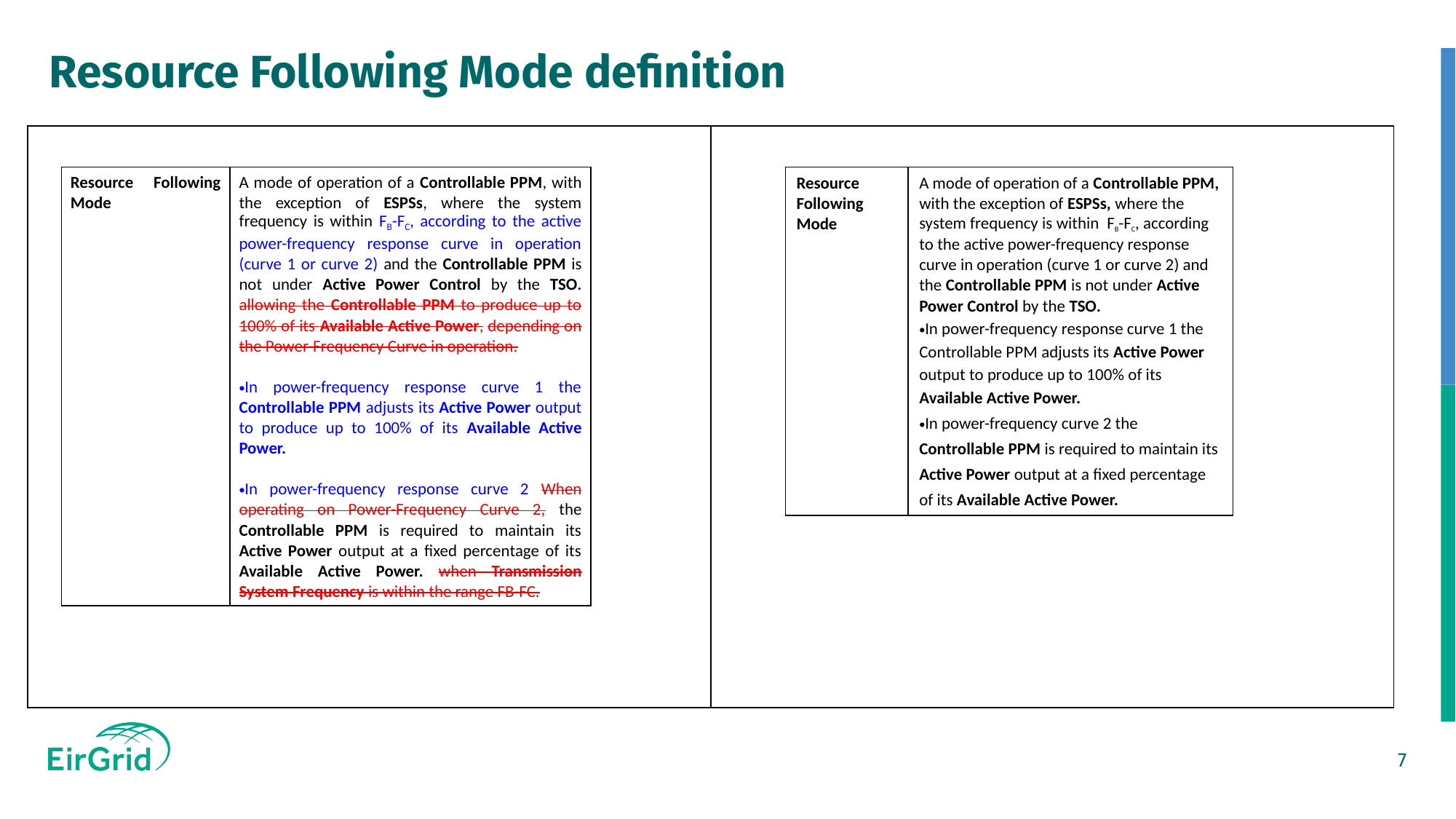

# Resource Following Mode definition
| x |  |
| --- | --- |
| Resource Following Mode | A mode of operation of a Controllable PPM, with the exception of ESPSs, where the system frequency is within FB-FC, according to the active power-frequency response curve in operation (curve 1 or curve 2) and the Controllable PPM is not under Active Power Control by the TSO. allowing the Controllable PPM to produce up to 100% of its Available Active Power, depending on the Power-Frequency Curve in operation.    In power-frequency response curve 1 the Controllable PPM adjusts its Active Power output to produce up to 100% of its Available Active Power.    In power-frequency response curve 2 When operating on Power-Frequency Curve 2, the Controllable PPM is required to maintain its Active Power output at a fixed percentage of its Available Active Power. when Transmission System Frequency is within the range FB-FC. |
| --- | --- |
| Resource Following Mode | A mode of operation of a Controllable PPM, with the exception of ESPSs, where the system frequency is within  FB-FC, according to the active power-frequency response curve in operation (curve 1 or curve 2) and the Controllable PPM is not under Active Power Control by the TSO.   In power-frequency response curve 1 the Controllable PPM adjusts its Active Power output to produce up to 100% of its Available Active Power.   In power-frequency curve 2 the Controllable PPM is required to maintain its Active Power output at a fixed percentage of its Available Active Power. |
| --- | --- |
7